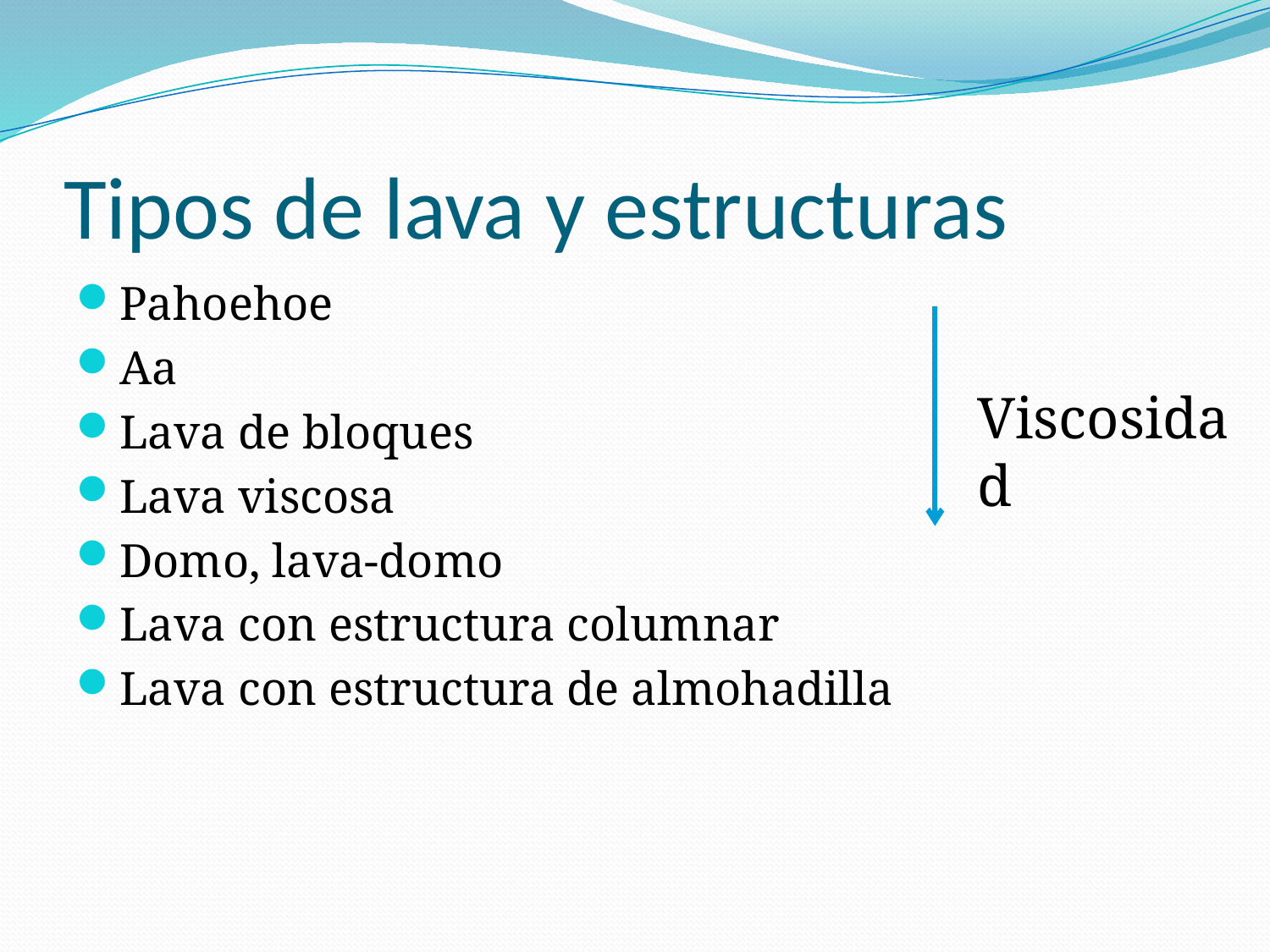

# Tipos de lava y estructuras
Pahoehoe
Aa
Lava de bloques
Lava viscosa
Domo, lava-domo
Lava con estructura columnar
Lava con estructura de almohadilla
Viscosidad